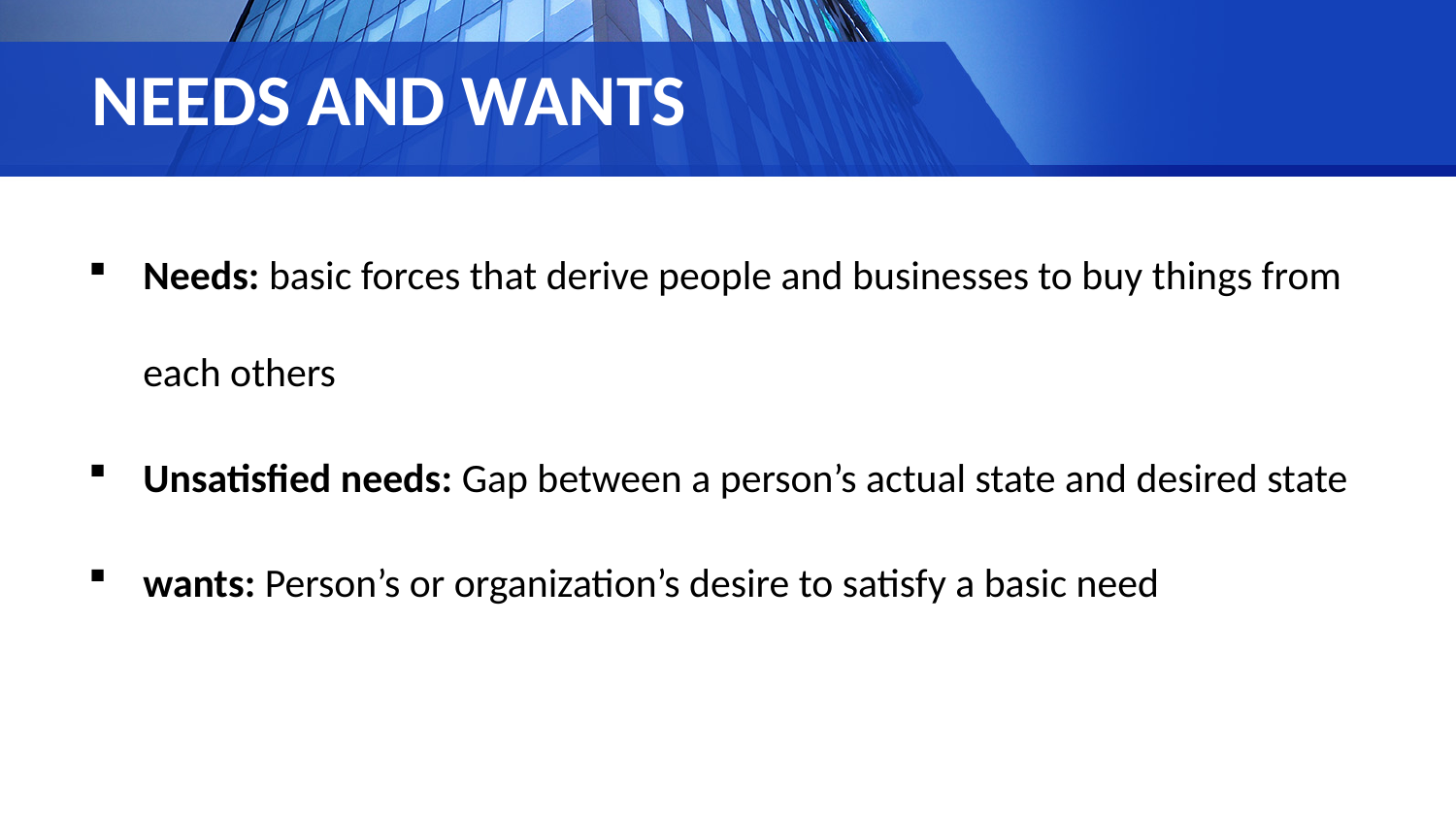

# NEEDS AND WANTS
Needs: basic forces that derive people and businesses to buy things from each others
Unsatisfied needs: Gap between a person’s actual state and desired state
wants: Person’s or organization’s desire to satisfy a basic need